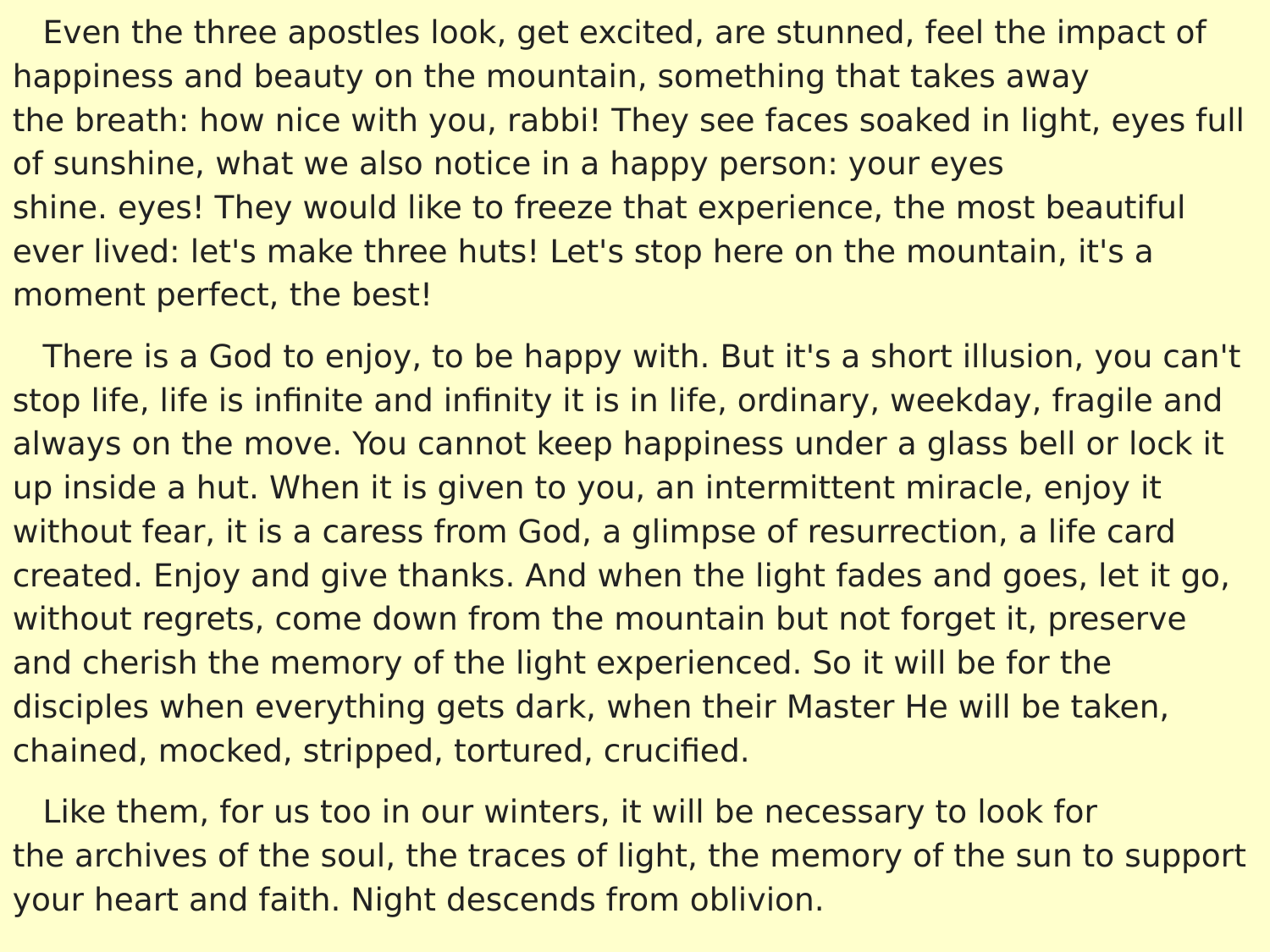

Even the three apostles look, get excited, are stunned, feel the impact of happiness and beauty on the mountain, something that takes away the breath: how nice with you, rabbi! They see faces soaked in light, eyes full of sunshine, what we also notice in a happy person: your eyes shine. eyes! They would like to freeze that experience, the most beautiful ever lived: let's make three huts! Let's stop here on the mountain, it's a moment perfect, the best!
   There is a God to enjoy, to be happy with. But it's a short illusion, you can't stop life, life is infinite and infinity it is in life, ordinary, weekday, fragile and always on the move. You cannot keep happiness under a glass bell or lock it up inside a hut. When it is given to you, an intermittent miracle, enjoy it without fear, it is a caress from God, a glimpse of resurrection, a life card created. Enjoy and give thanks. And when the light fades and goes, let it go, without regrets, come down from the mountain but not forget it, preserve and cherish the memory of the light experienced. So it will be for the disciples when everything gets dark, when their Master He will be taken, chained, mocked, stripped, tortured, crucified.
   Like them, for us too in our winters, it will be necessary to look for the archives of the soul, the traces of light, the memory of the sun to support your heart and faith. Night descends from oblivion.